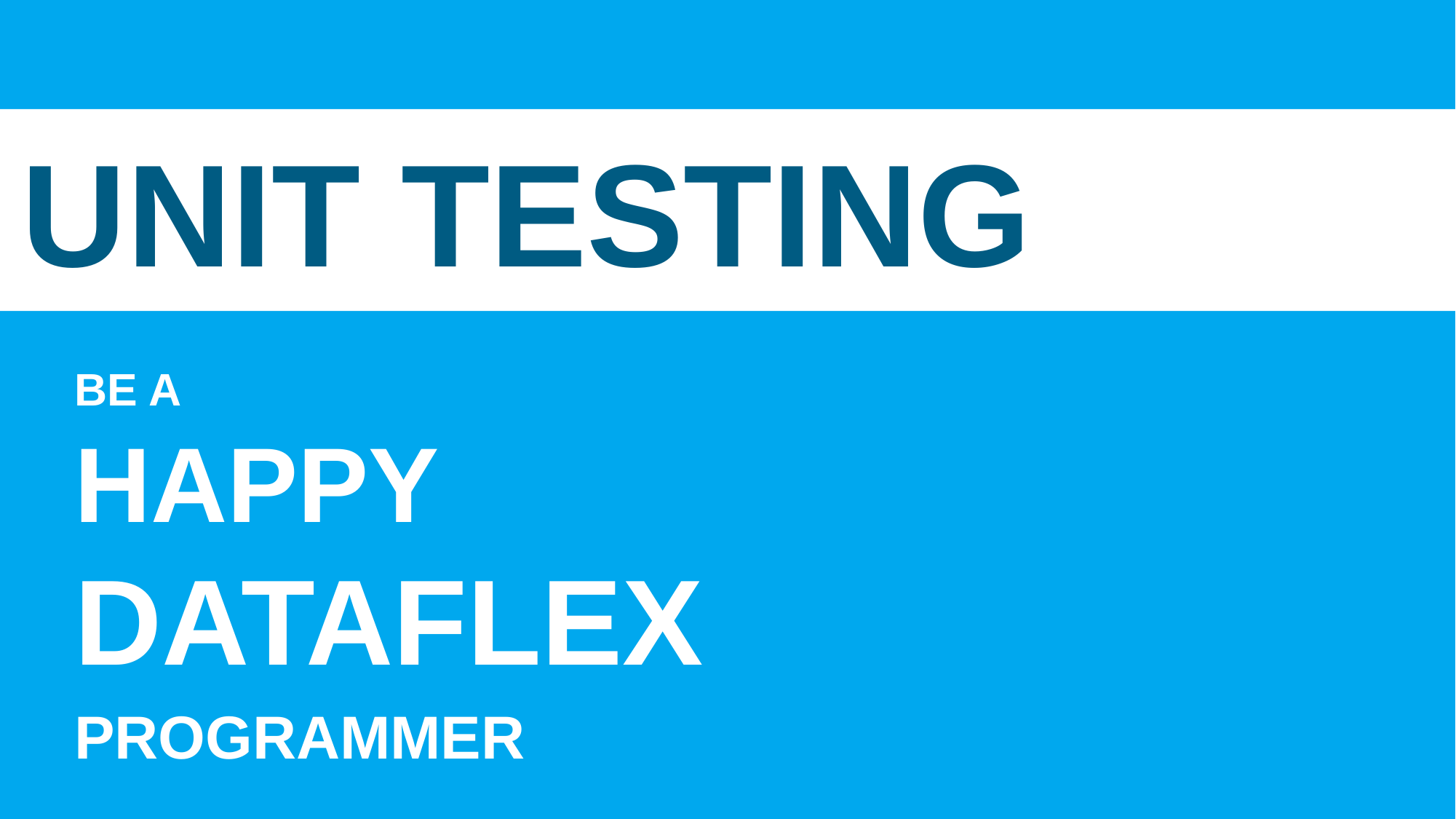

# UNIT TESTING
BE A
HAPPY
DATAFLEX
PROGRAMMER